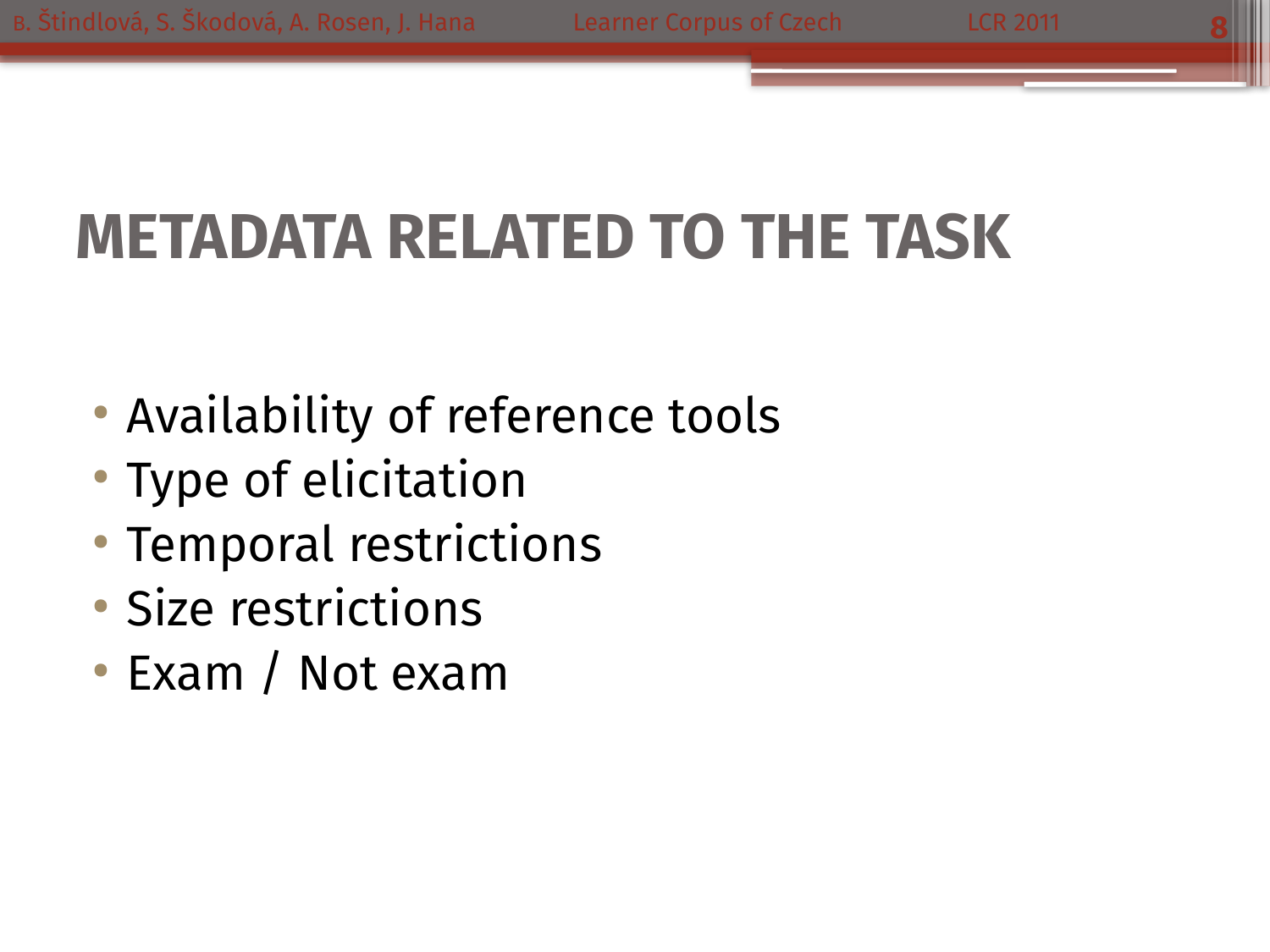

B. Štindlová, S. Škodová, A. Rosen, J. Hana	        Learner Corpus of Czech	          LCR 2011
8
# METADATA RELATED TO THE TASK

Availability of reference tools
Type of elicitation
Temporal restrictions
Size restrictions
Exam / Not exam